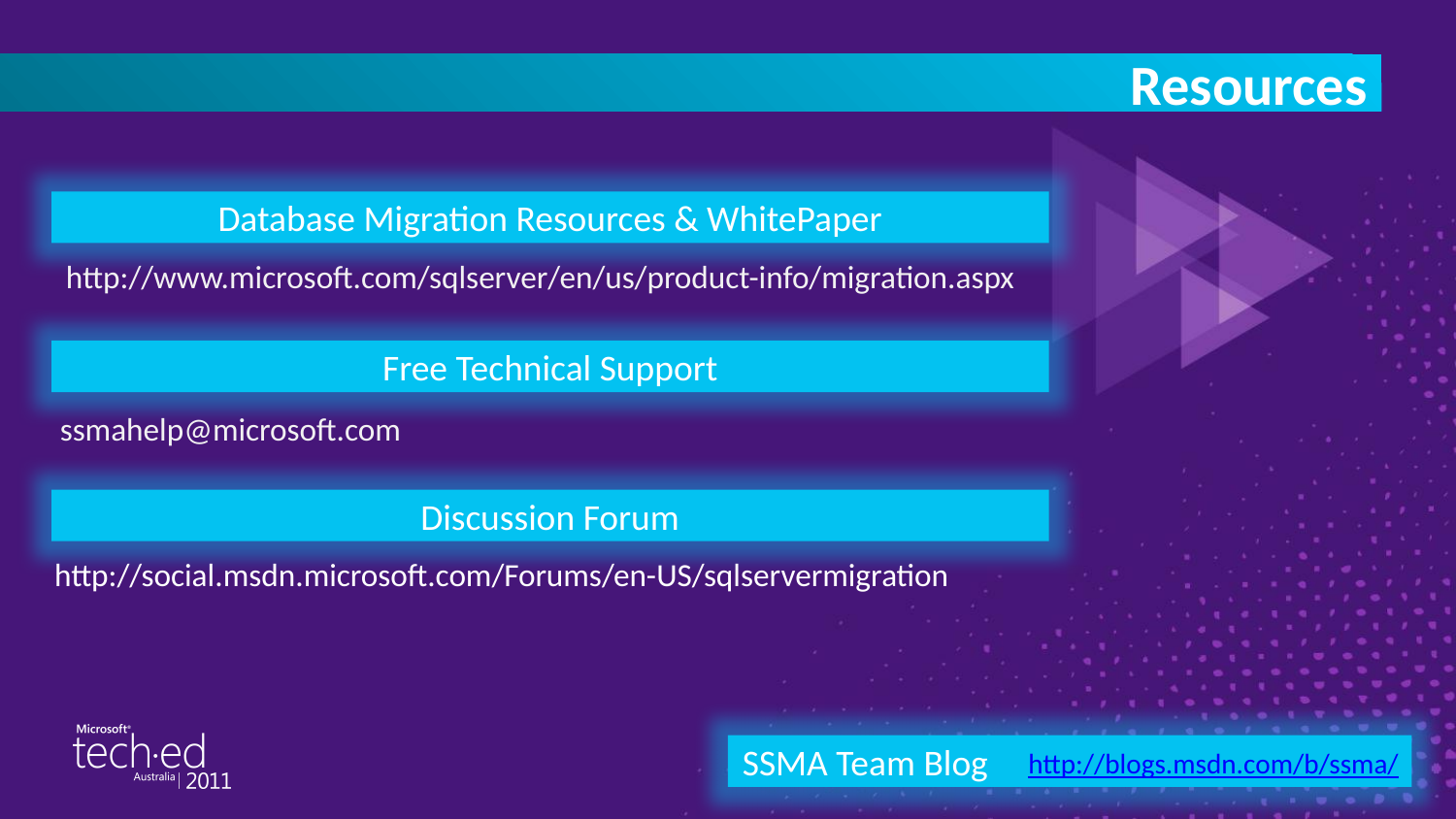

Resources
Database Migration Resources & WhitePaper
http://www.microsoft.com/sqlserver/en/us/product-info/migration.aspx
Free Technical Support
ssmahelp@microsoft.com
Discussion Forum
http://social.msdn.microsoft.com/Forums/en-US/sqlservermigration
SSMA Team Blog
http://blogs.msdn.com/b/ssma/